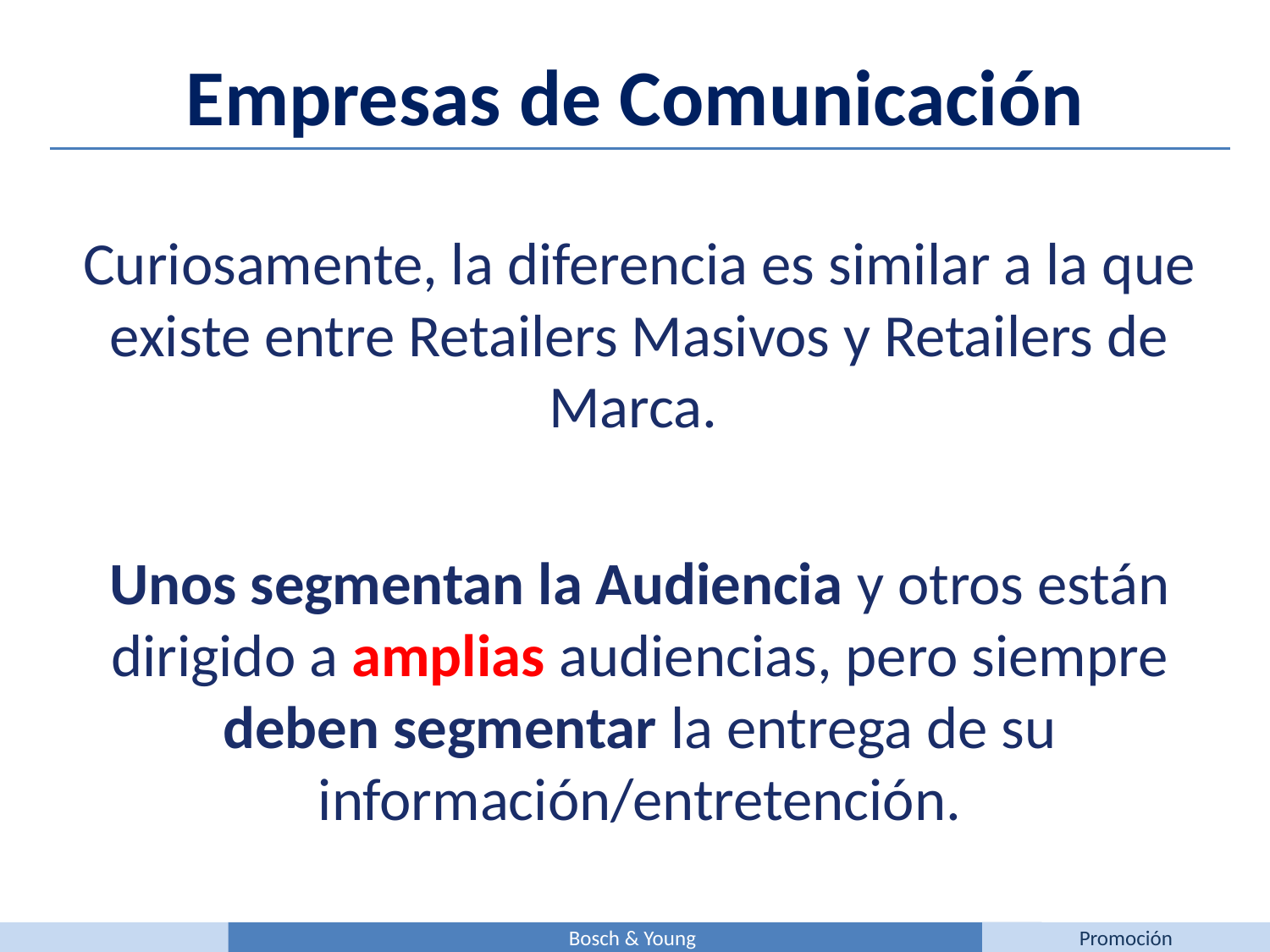

Empresas de Comunicación
Curiosamente, la diferencia es similar a la que existe entre Retailers Masivos y Retailers de Marca.

Unos segmentan la Audiencia y otros están dirigido a amplias audiencias, pero siempre deben segmentar la entrega de su información/entretención.

Bosch & Young
Promoción